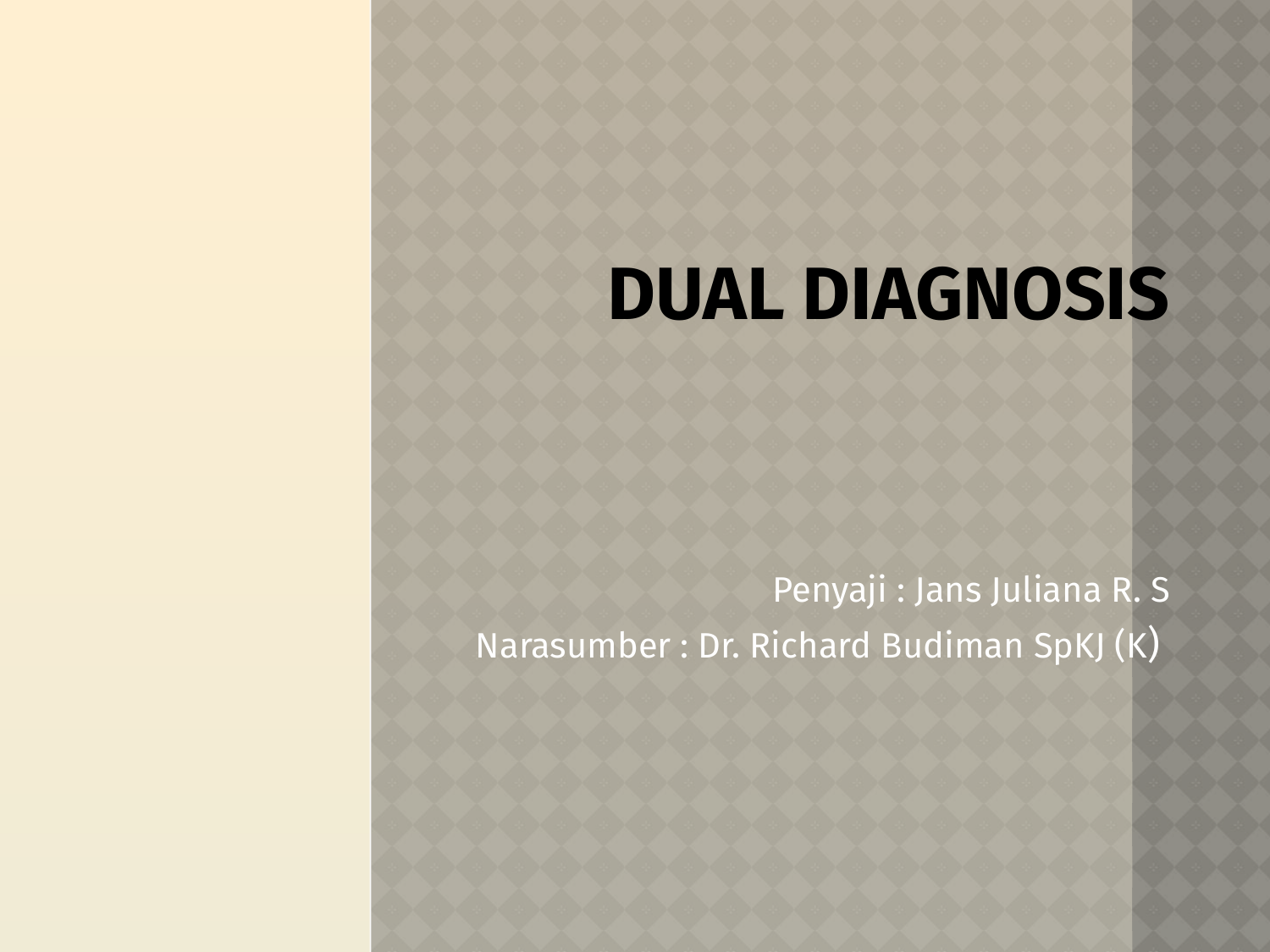

# DUAL DIAGNOSIS
Penyaji : Jans Juliana R. S
Narasumber : Dr. Richard Budiman SpKJ (K)